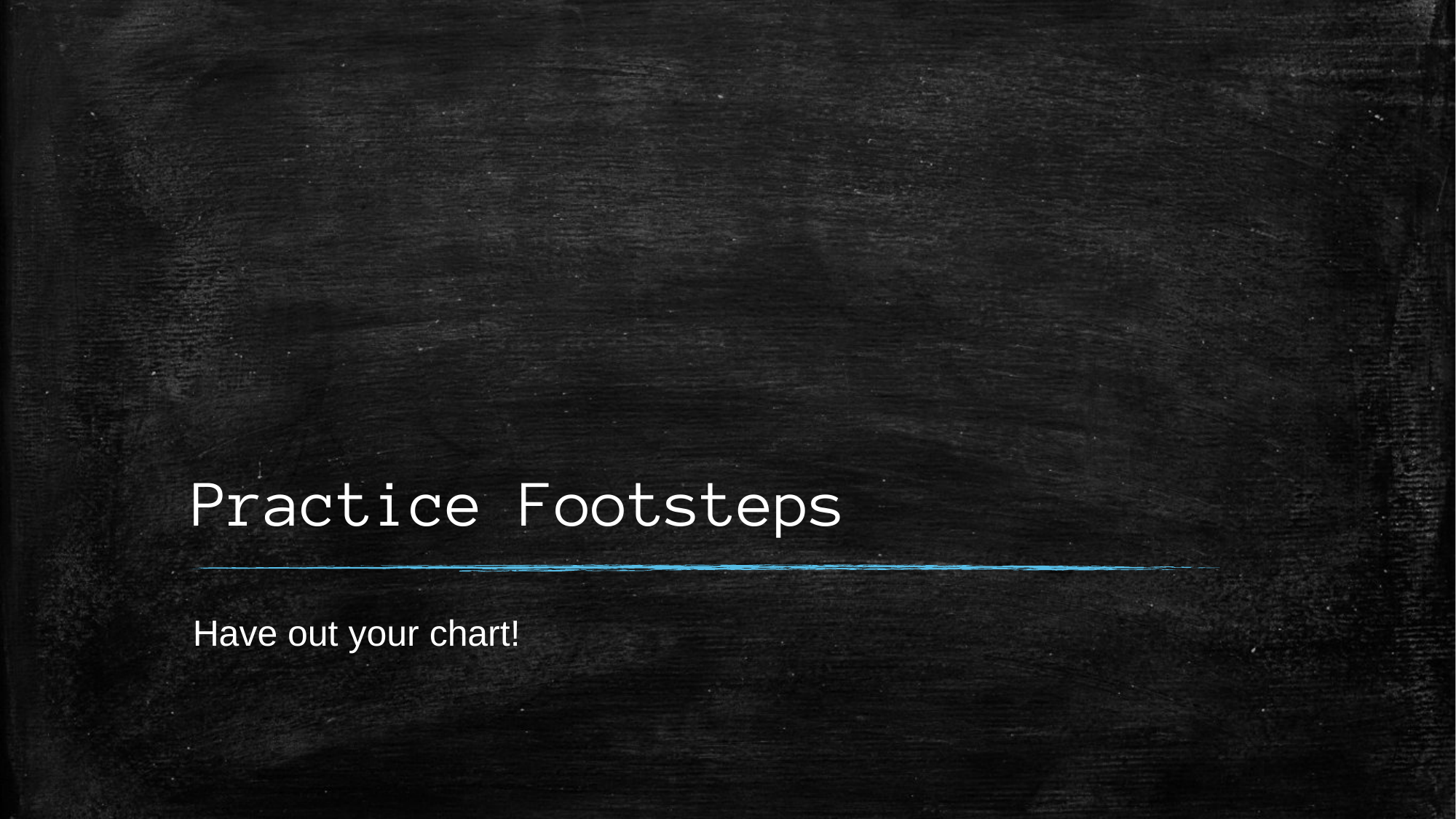

# Practice Footsteps
Have out your chart!